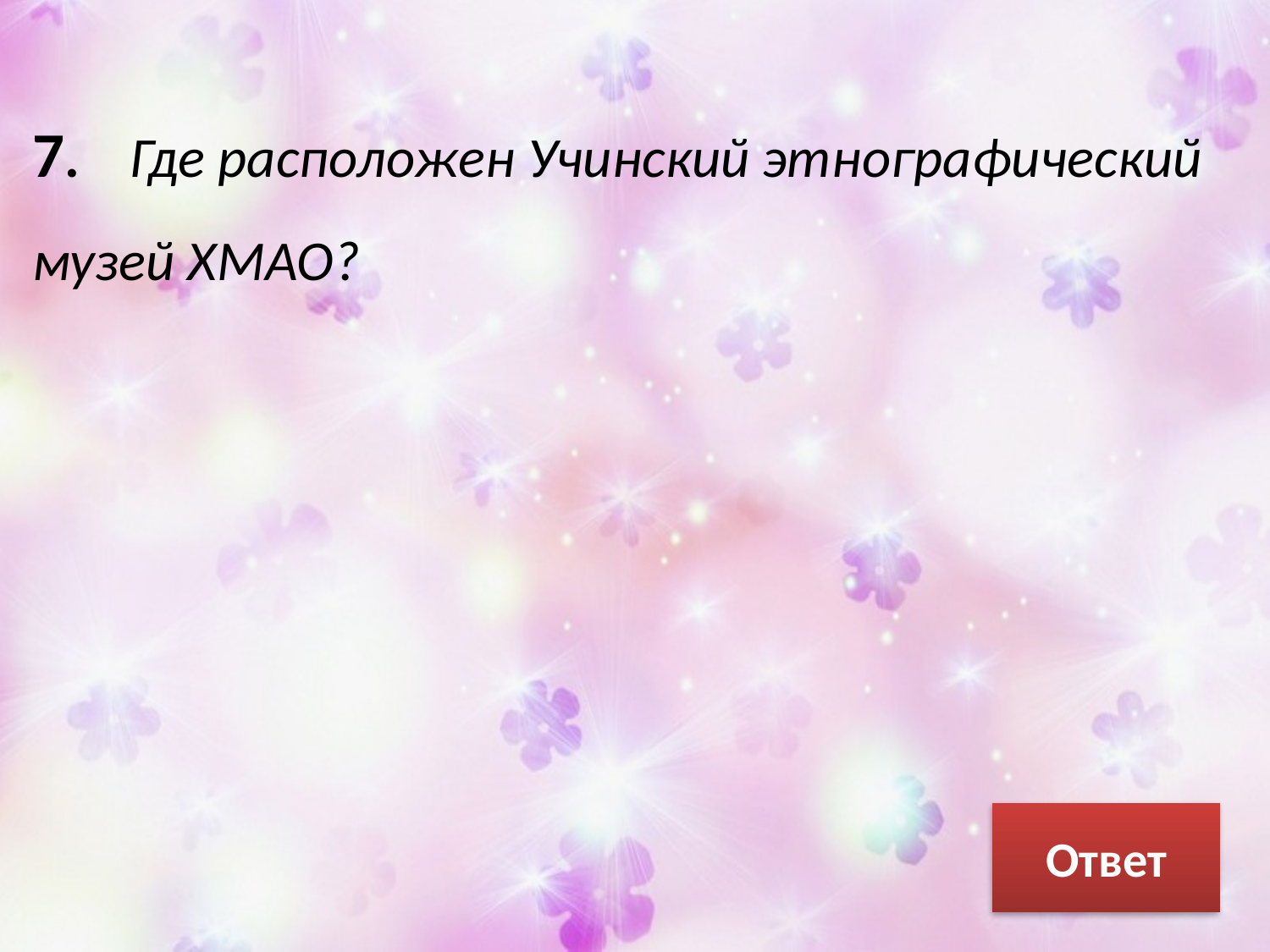

7.    Где расположен Учинский этнографический музей ХМАО?
Ответ